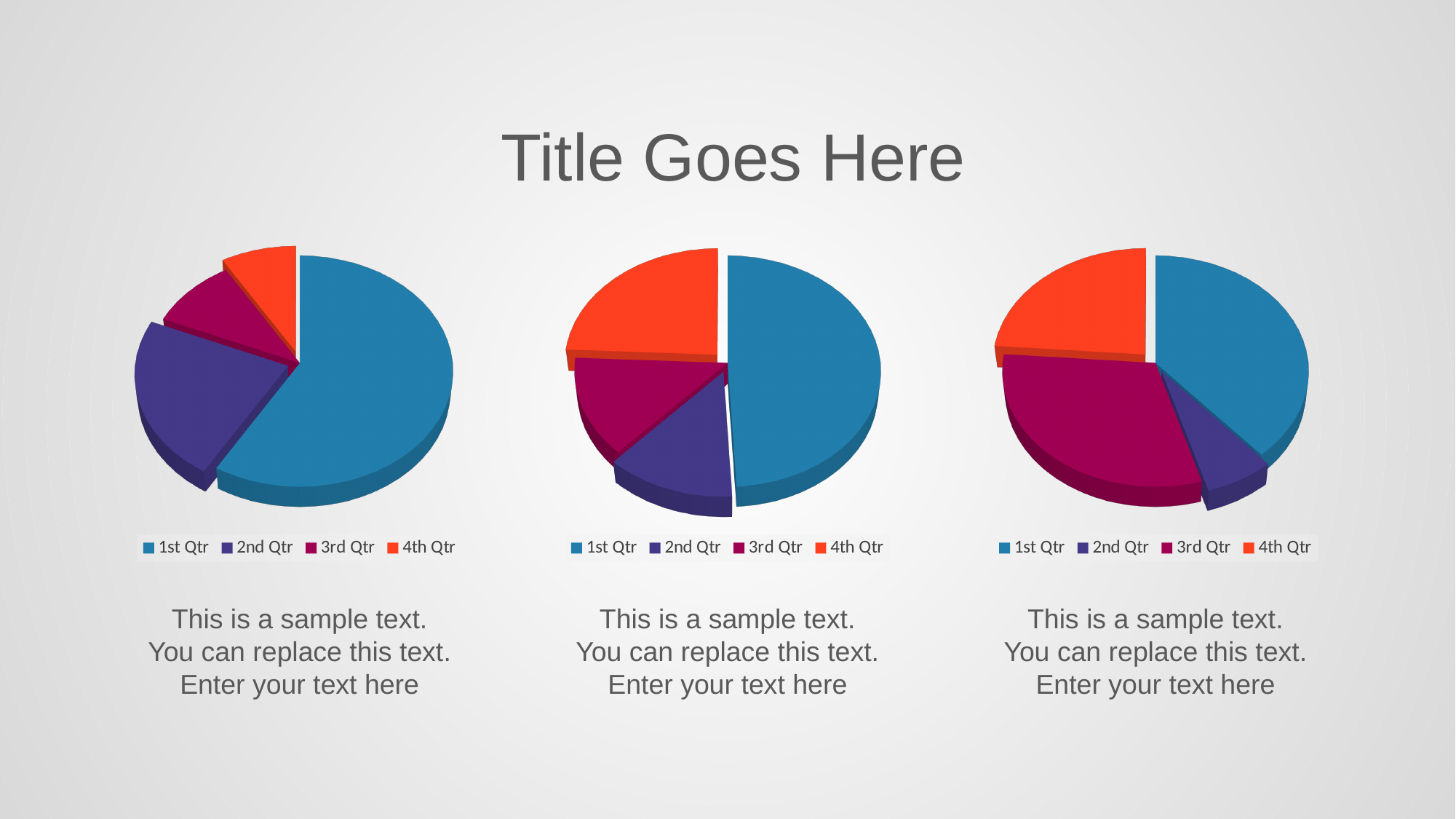

Title Goes Here

[unsupported chart]

[unsupported chart]

[unsupported chart]

This is a sample text. You can replace this text. Enter your text here
This is a sample text. You can replace this text. Enter your text here
This is a sample text. You can replace this text. Enter your text here